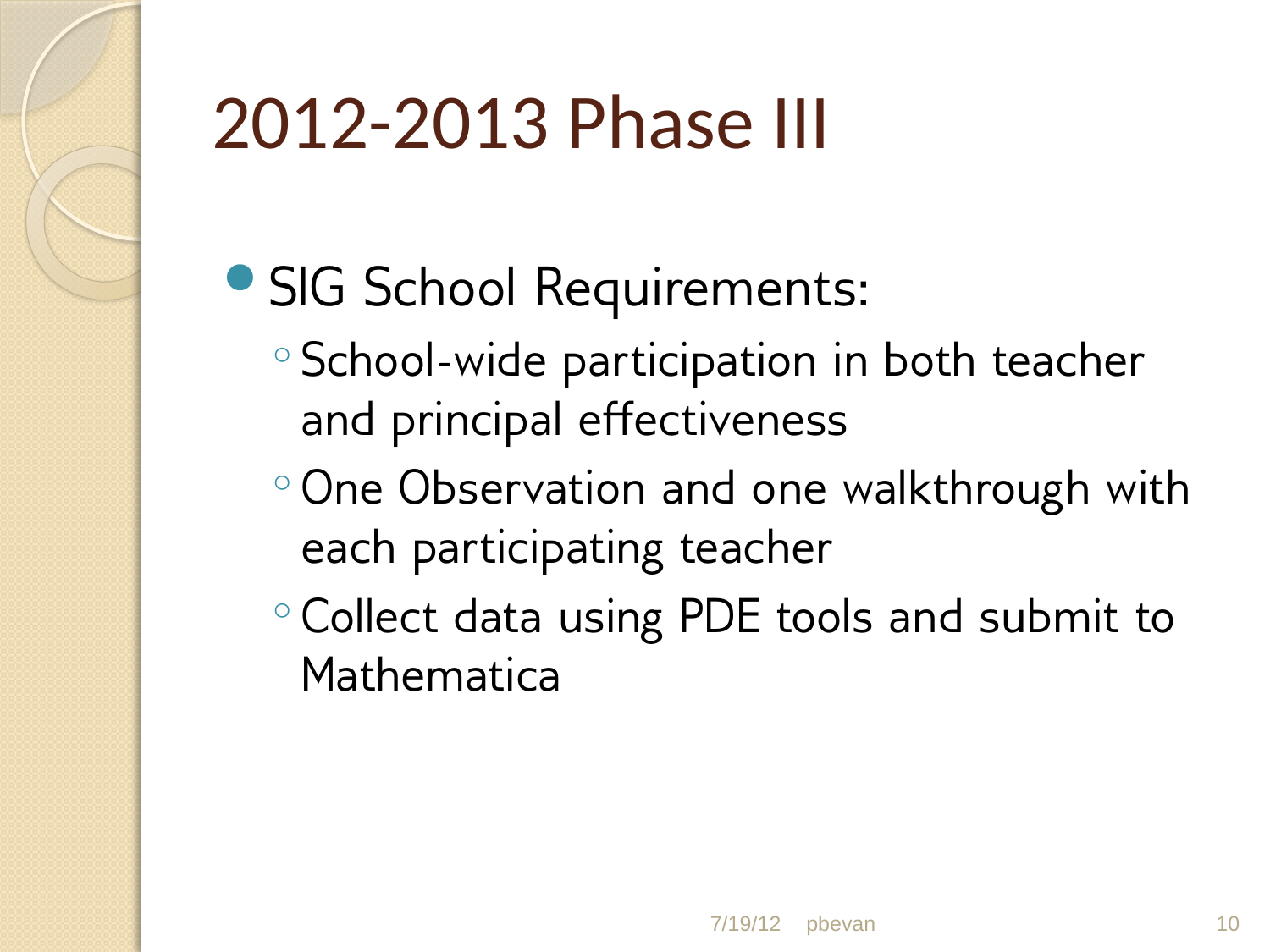

# 2012-2013 Phase III
SIG School Requirements:
School-wide participation in both teacher and principal effectiveness
One Observation and one walkthrough with each participating teacher
Collect data using PDE tools and submit to Mathematica

7/19/12
pbevan
10